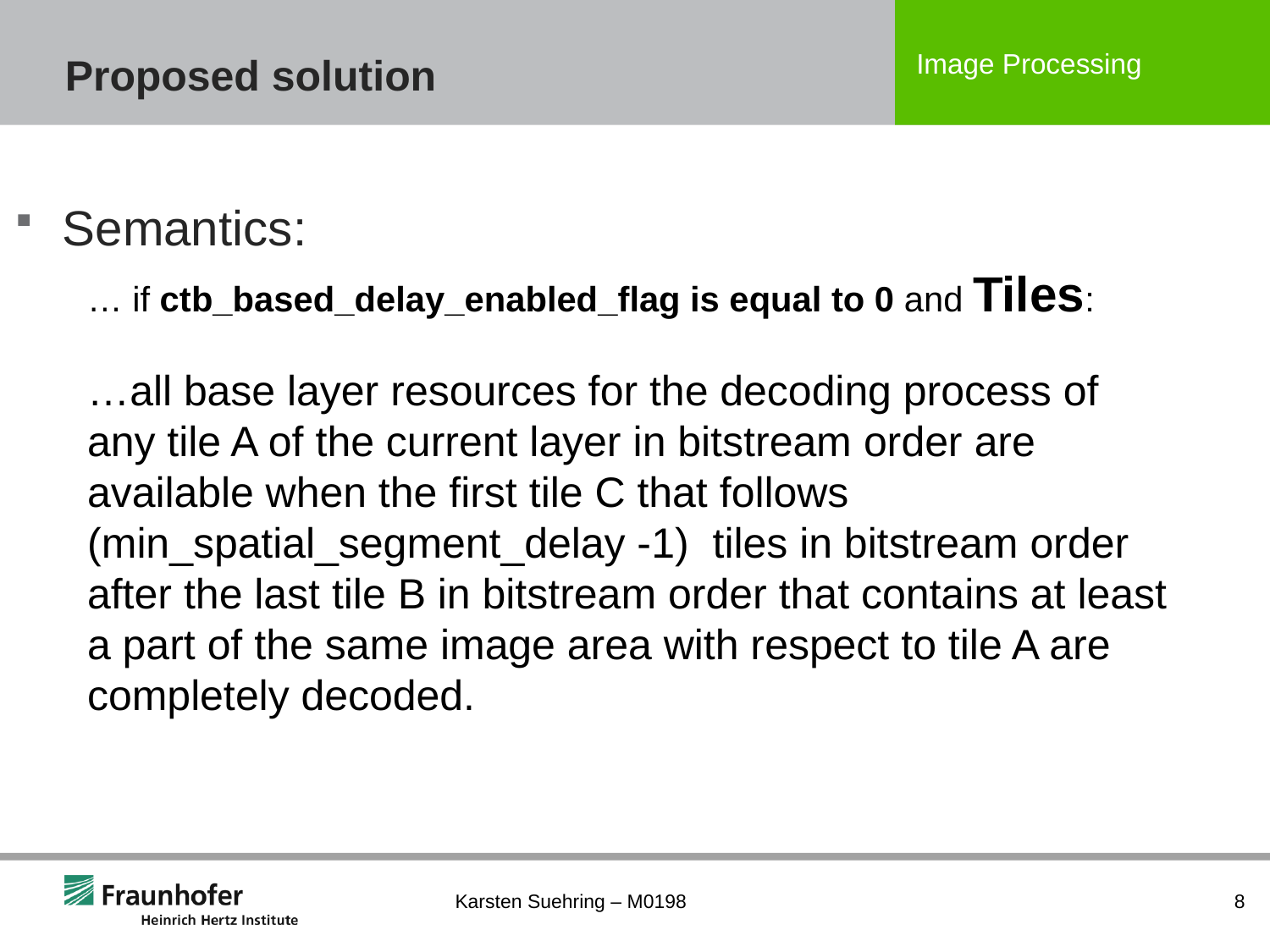

# Proposed solution
Semantics:
… if ctb_based_delay_enabled_flag is equal to 0 and Tiles:

…all base layer resources for the decoding process of any tile A of the current layer in bitstream order are available when the first tile C that follows (min_spatial_segment_delay -1)  tiles in bitstream order after the last tile B in bitstream order that contains at least a part of the same image area with respect to tile A are completely decoded.
Karsten Suehring – M0198
8